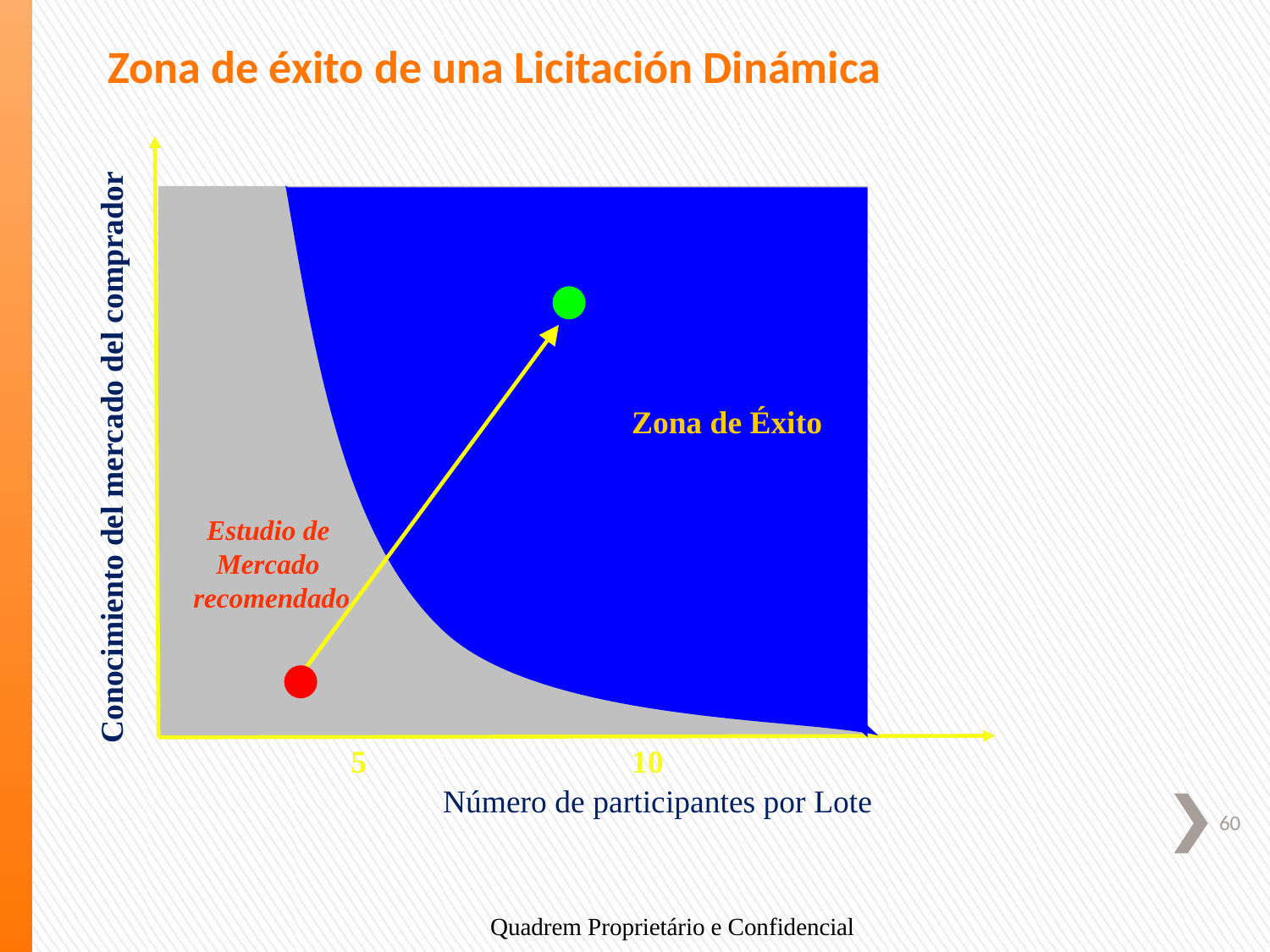

Zona de éxito de una Licitación Dinámica

Zona de Éxito
Conocimiento del mercado del comprador
Estudio de Mercado
 recomendado

Quadrem Proprietário e Confidencial
5                                 10

Número de participantes por Lote
60